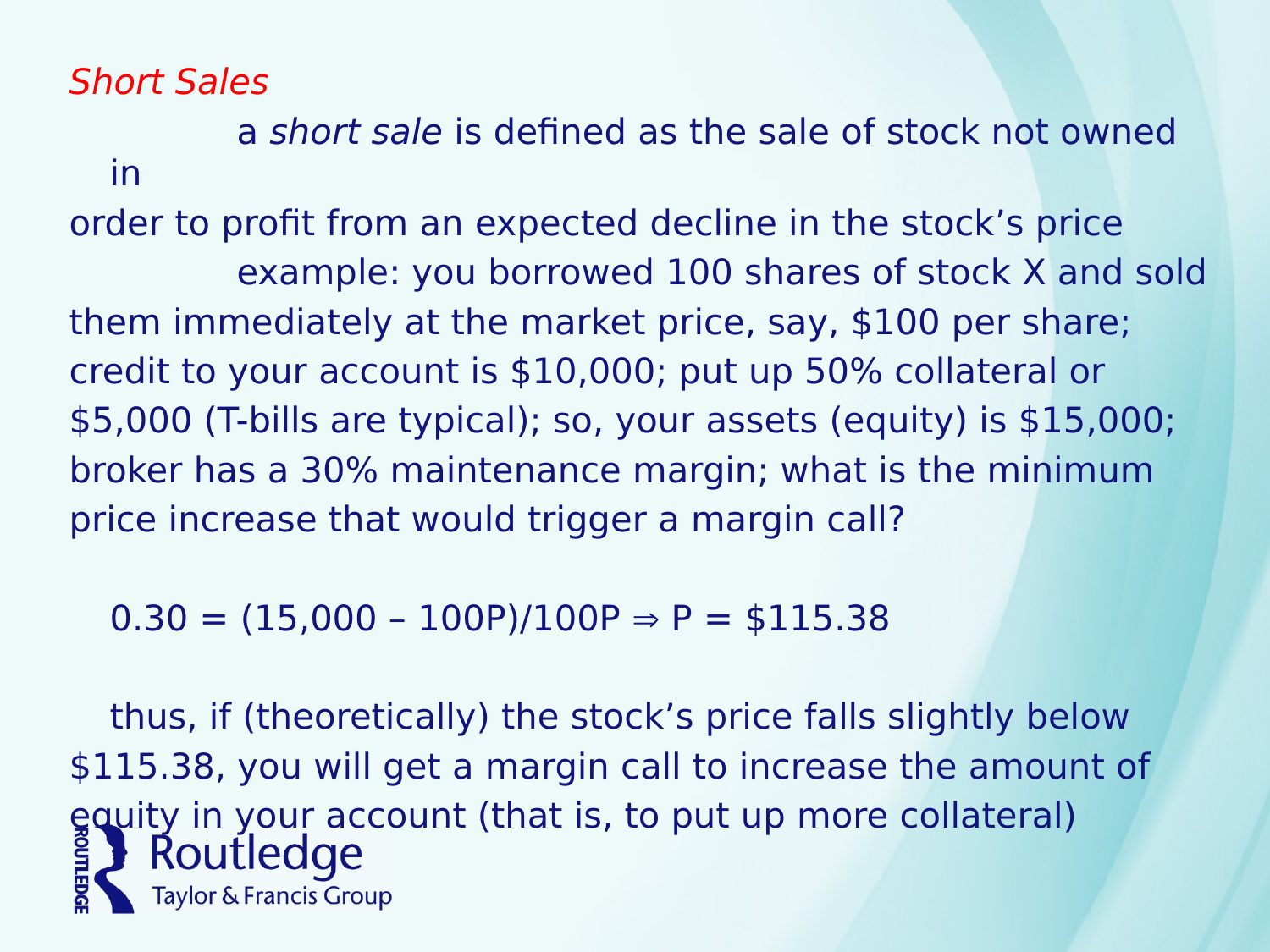

#
Short Sales
		a short sale is defined as the sale of stock not owned in
order to profit from an expected decline in the stock’s price
		example: you borrowed 100 shares of stock X and sold
them immediately at the market price, say, $100 per share;
credit to your account is $10,000; put up 50% collateral or
$5,000 (T-bills are typical); so, your assets (equity) is $15,000;
broker has a 30% maintenance margin; what is the minimum
price increase that would trigger a margin call?

	0.30 = (15,000 – 100P)/100P ⇒ P = $115.38

	thus, if (theoretically) the stock’s price falls slightly below
$115.38, you will get a margin call to increase the amount of
equity in your account (that is, to put up more collateral)